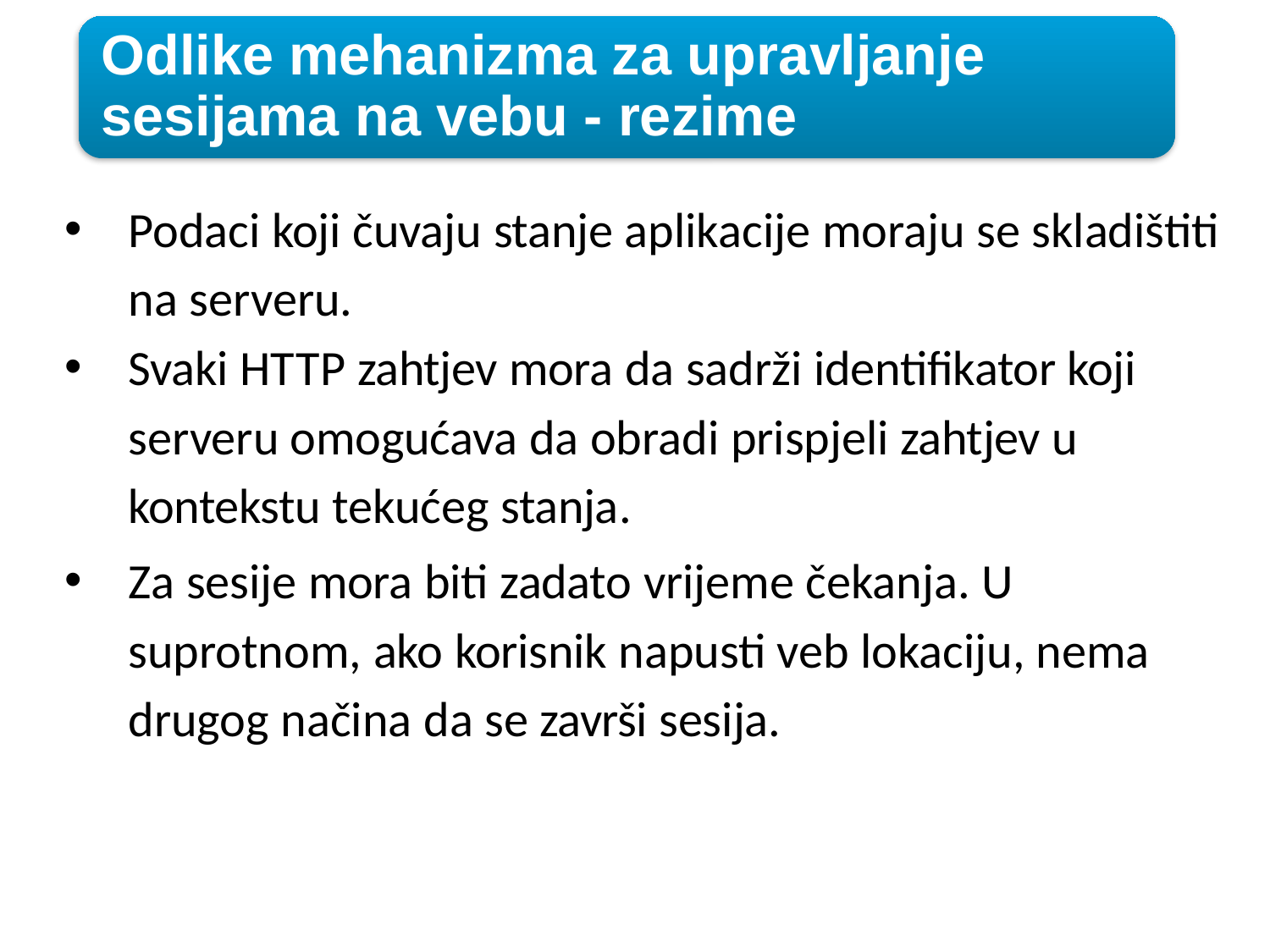

Odlike mehanizma za upravljanje sesijama na vebu - rezime
Podaci koji čuvaju stanje aplikacije moraju se skladištiti na serveru.
Svaki HTTP zahtjev mora da sadrži identifikator koji serveru omogućava da obradi prispjeli zahtjev u kontekstu tekućeg stanja.
Za sesije mora biti zadato vrijeme čekanja. U suprotnom, ako korisnik napusti veb lokaciju, nema drugog načina da se završi sesija.